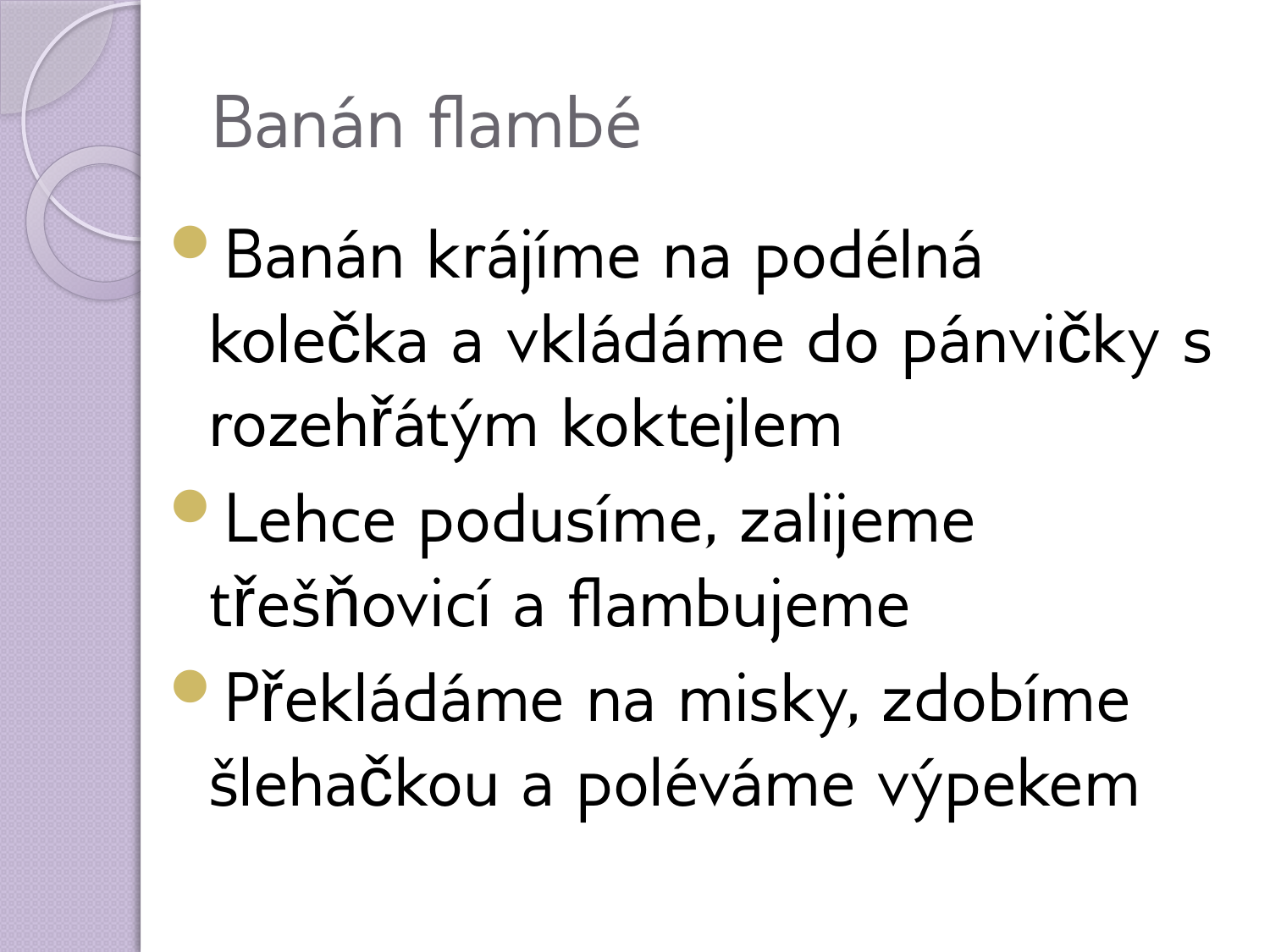

# Banán flambé
Banán krájíme na podélná kolečka a vkládáme do pánvičky s rozehřátým koktejlem
Lehce podusíme, zalijeme třešňovicí a flambujeme
Překládáme na misky, zdobíme šlehačkou a poléváme výpekem